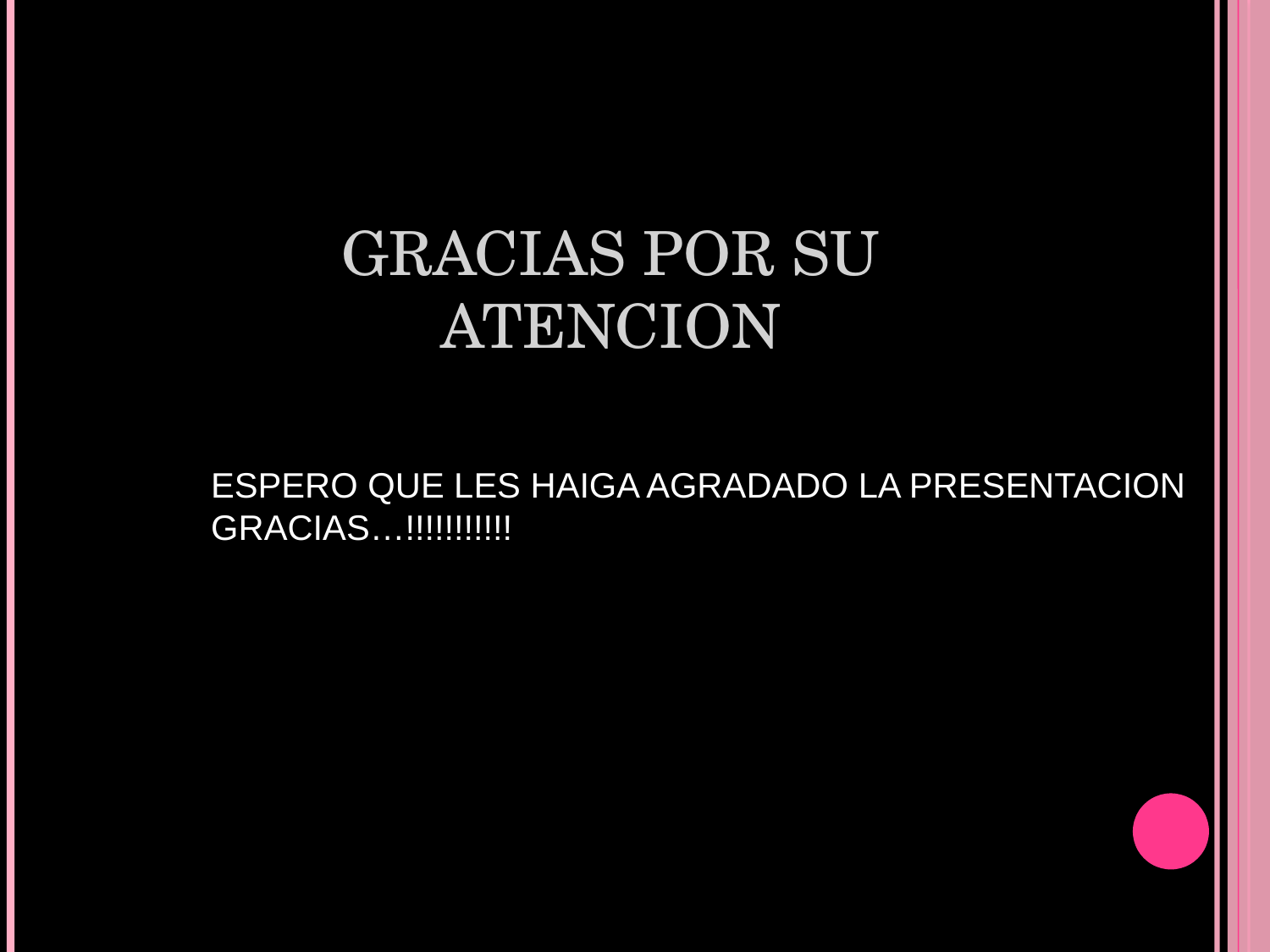

# GRACIAS POR SU ATENCION
ESPERO QUE LES HAIGA AGRADADO LA PRESENTACION GRACIAS…!!!!!!!!!!!